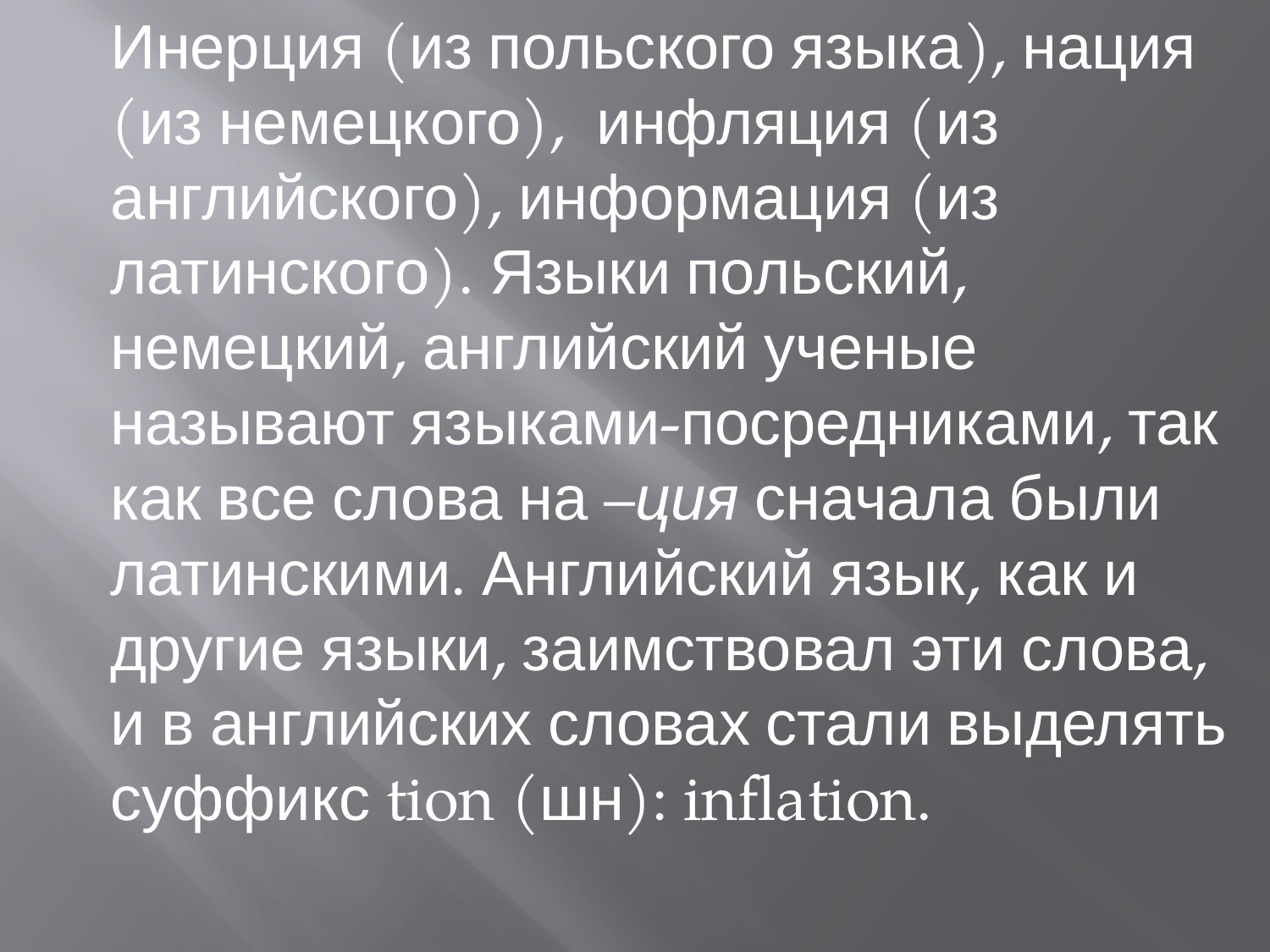

Инерция (из польского языка), нация (из немецкого),  инфляция (из английского), информация (из латинского). Языки польский, немецкий, английский ученые называют языками-посредниками, так как все слова на –ция сначала были латинскими. Английский язык, как и другие языки, заимствовал эти слова, и в английских словах стали выделять суффикс tion (шн): inflation.